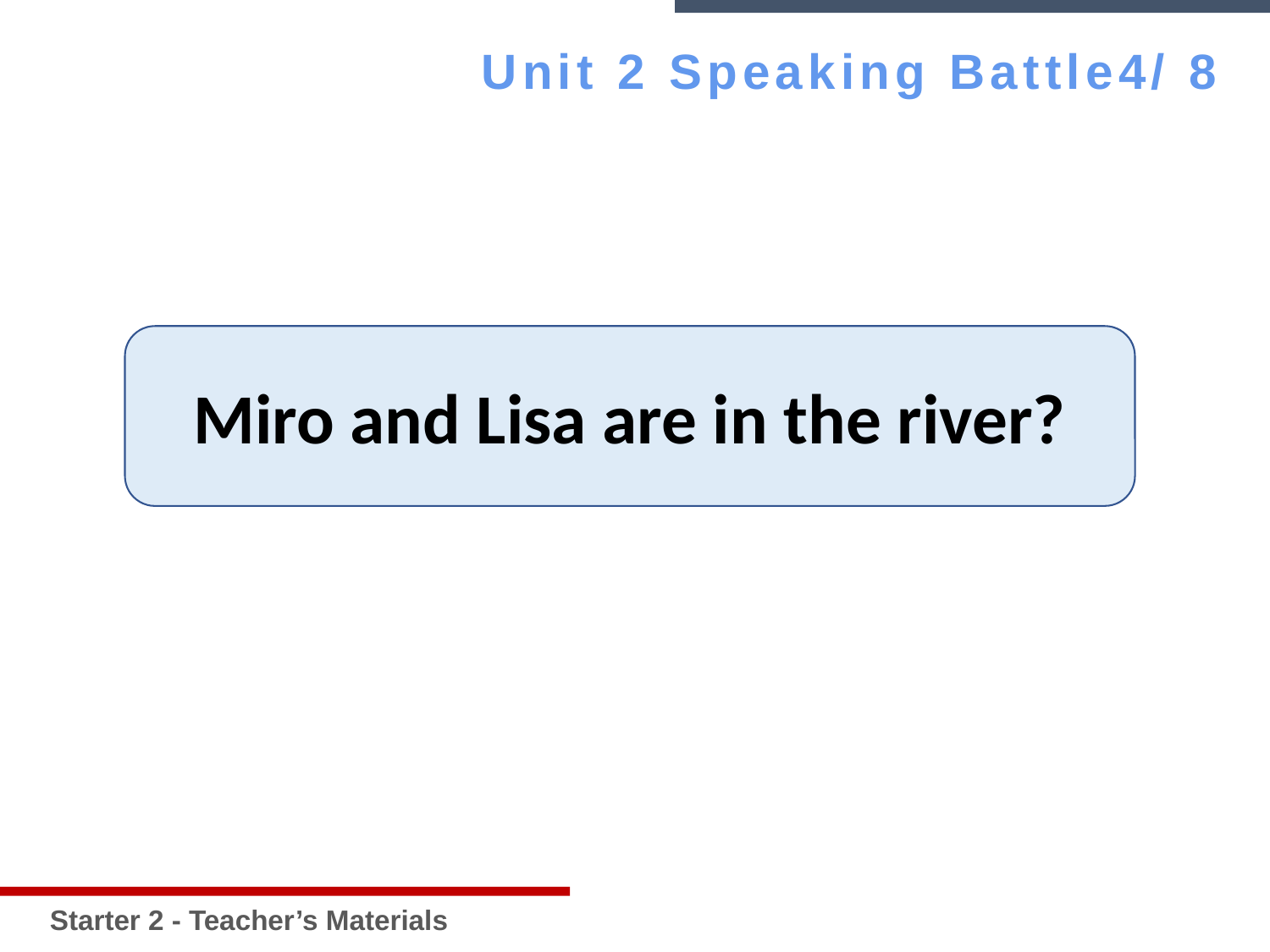

Starter 2 - Teacher’s Materials
Unit 2 Speaking Battle4/ 8
Miro and Lisa are in the river?